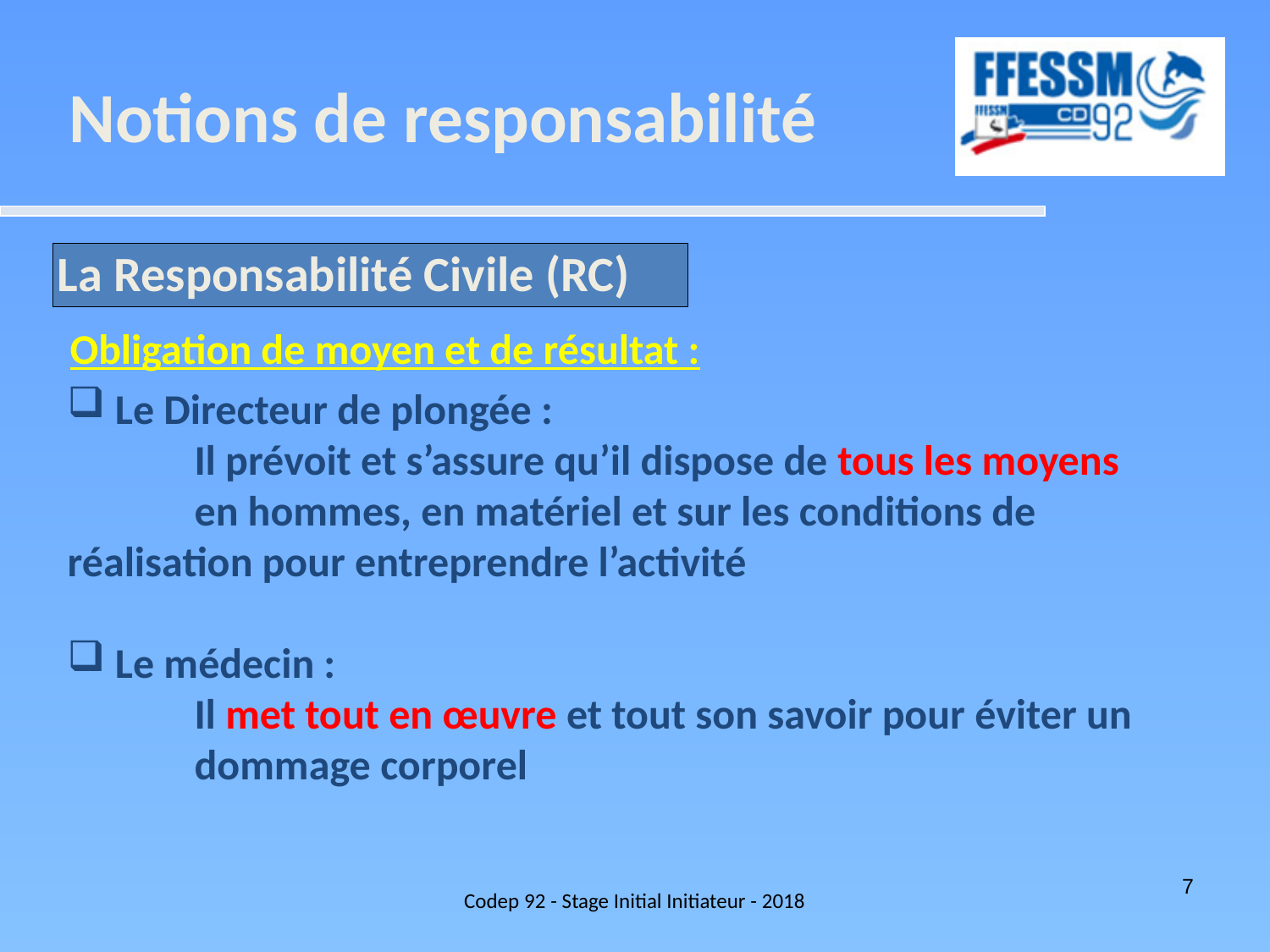

Notions de responsabilité
La Responsabilité Civile (RC)

Obligation de moyen et de résultat :
 Le Directeur de plongée :
	Il prévoit et s’assure qu’il dispose de tous les moyens 	en hommes, en matériel et sur les conditions de 	réalisation pour entreprendre l’activité

 Le médecin :
	Il met tout en œuvre et tout son savoir pour éviter un 	dommage corporel
Codep 92 - Stage Initial Initiateur - 2018
7